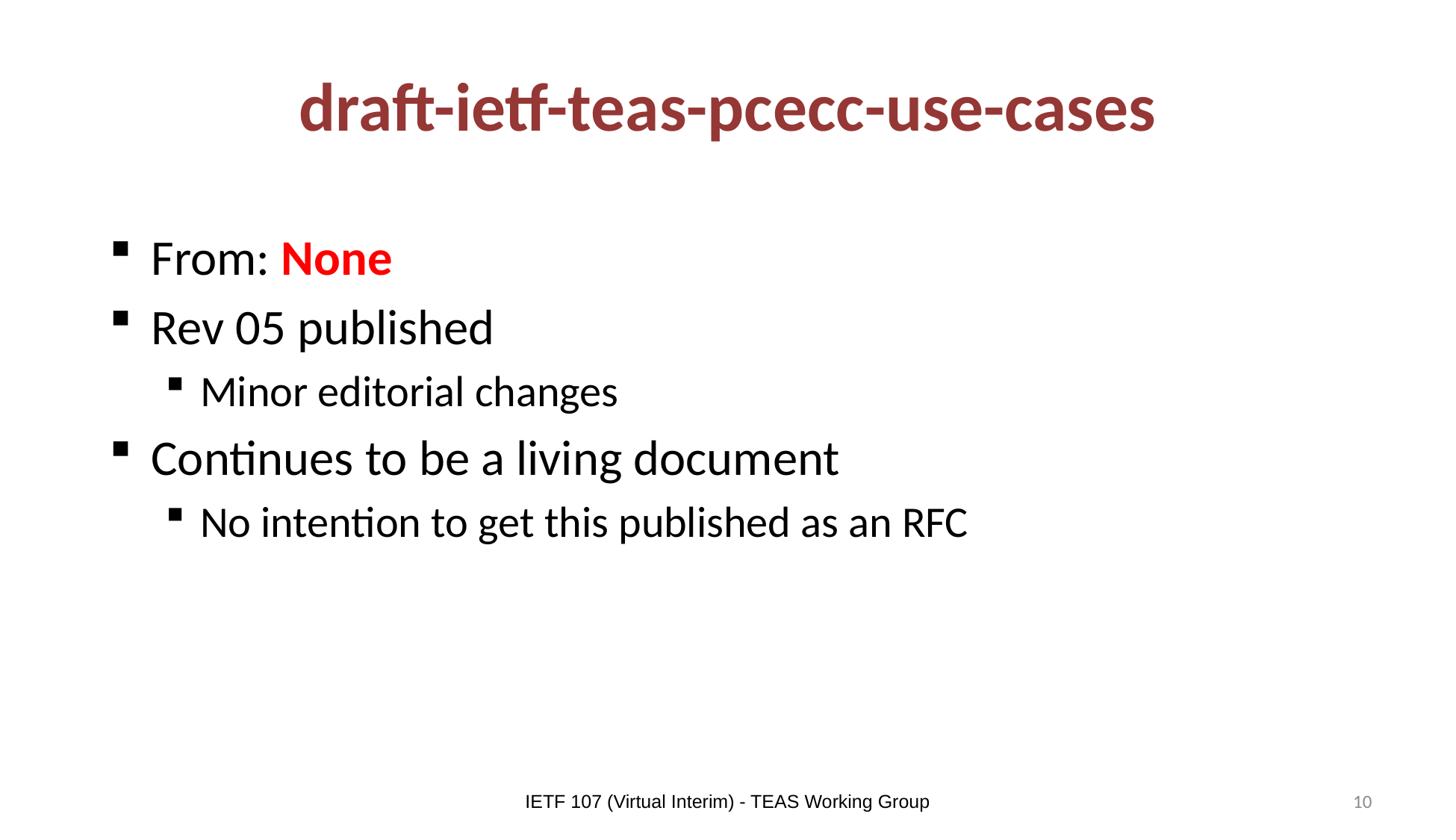

# draft-ietf-teas-pcecc-use-cases

From: None
Rev 05 published
Minor editorial changes
Continues to be a living document
No intention to get this published as an RFC

IETF 107 (Virtual Interim) - TEAS Working Group
10